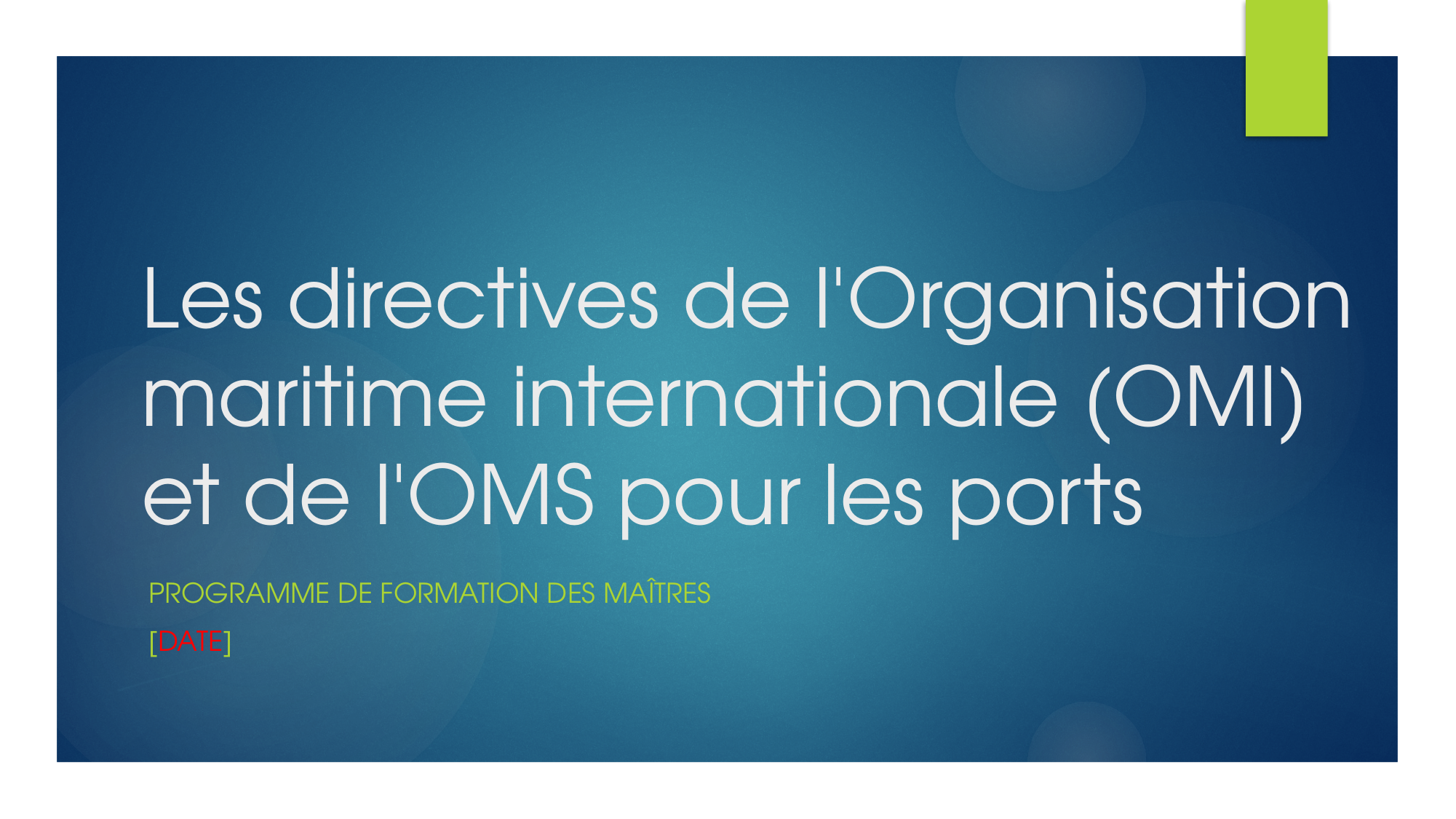

# Les directives de l'Organisation maritime internationale (OMI) et de l'OMS pour les ports
Programme de formation des maîtres
[Date]